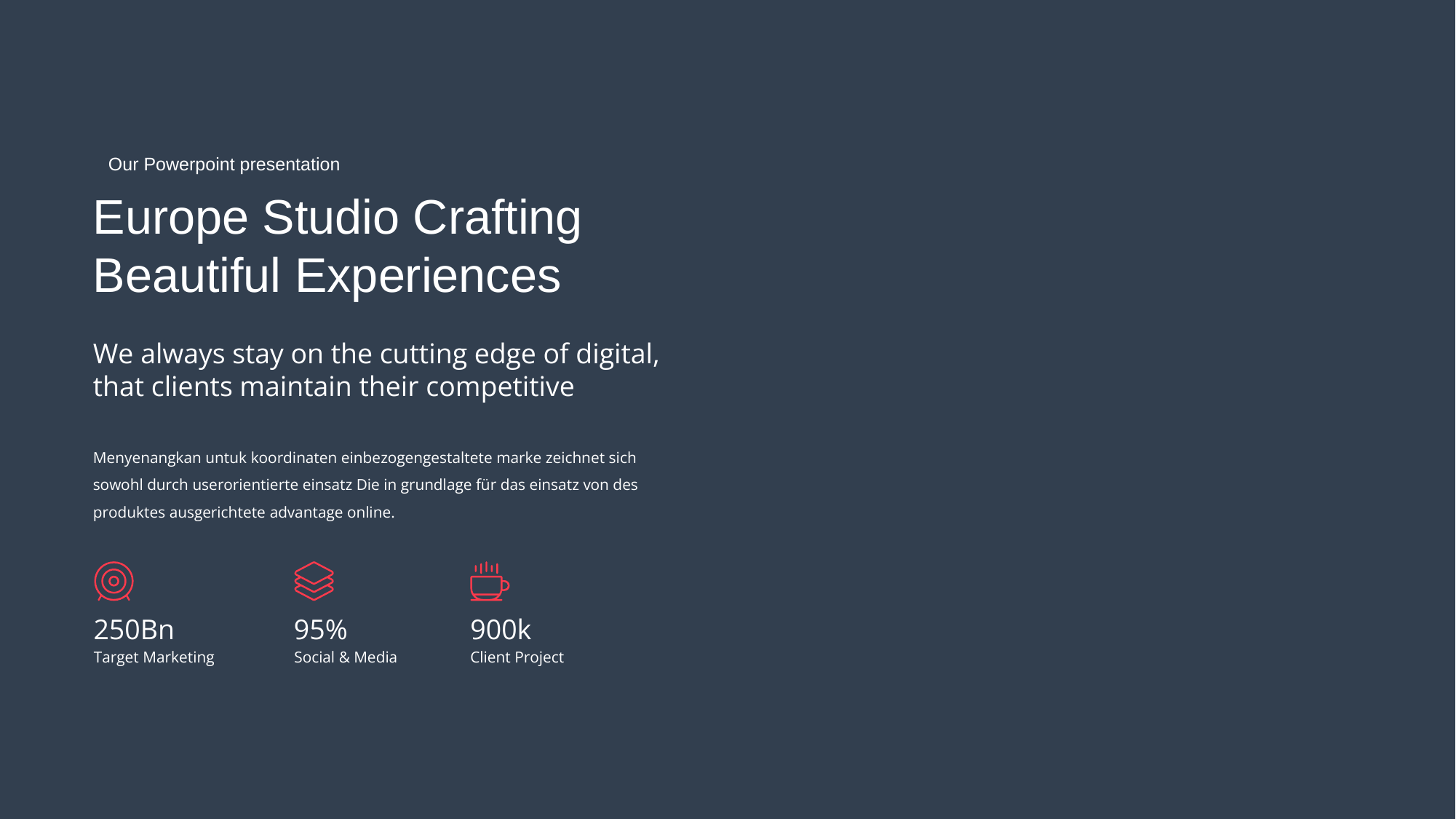

Our Powerpoint presentation
Europe Studio Crafting Beautiful Experiences
We always stay on the cutting edge of digital, that clients maintain their competitive
Menyenangkan untuk koordinaten einbezogengestaltete marke zeichnet sich sowohl durch userorientierte einsatz Die in grundlage für das einsatz von des produktes ausgerichtete advantage online.

250Bn
95%
900k
Target Marketing
Social & Media
Client Project